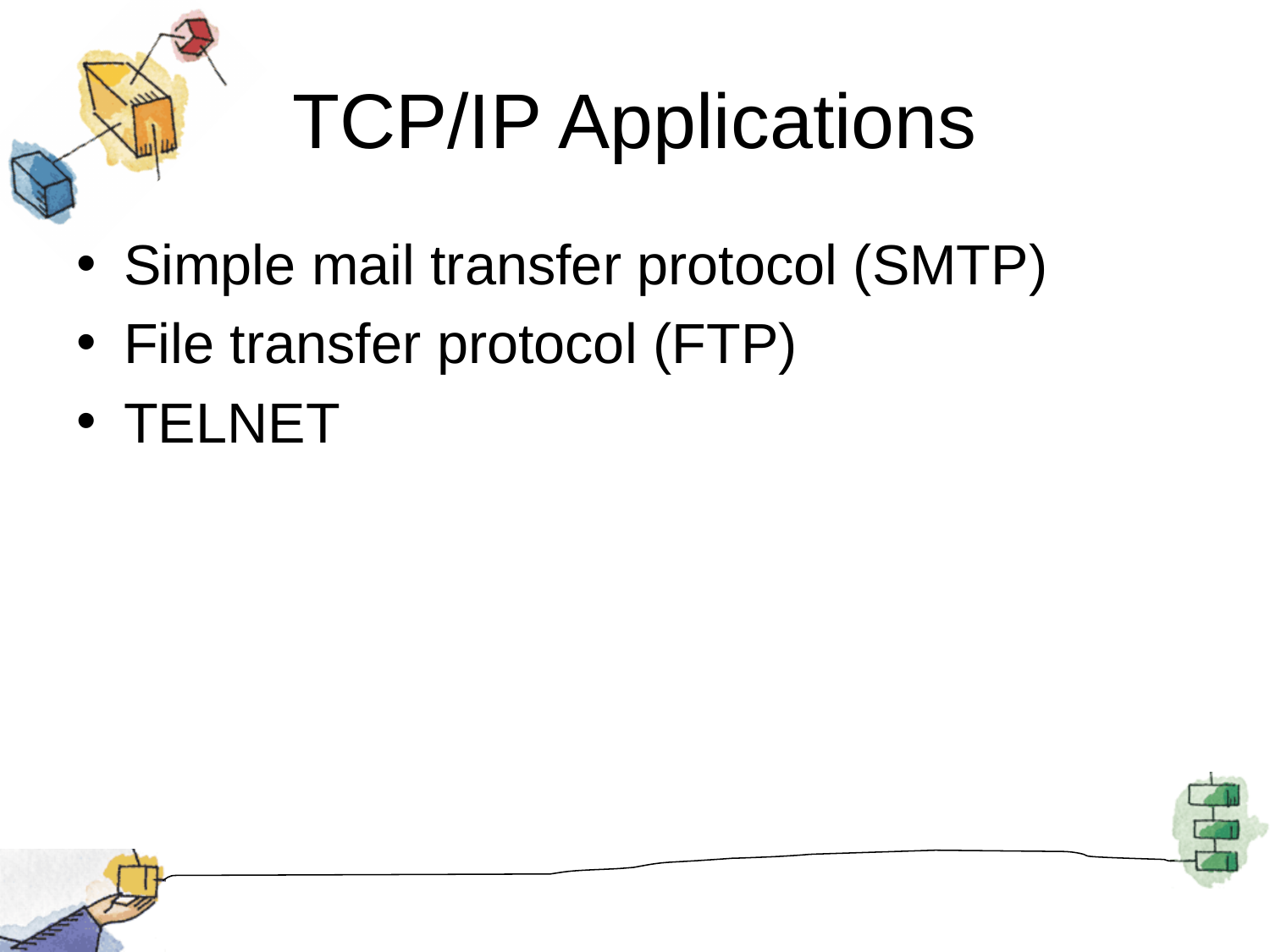

# TCP/IP Applications
Simple mail transfer protocol (SMTP)
File transfer protocol (FTP)
TELNET